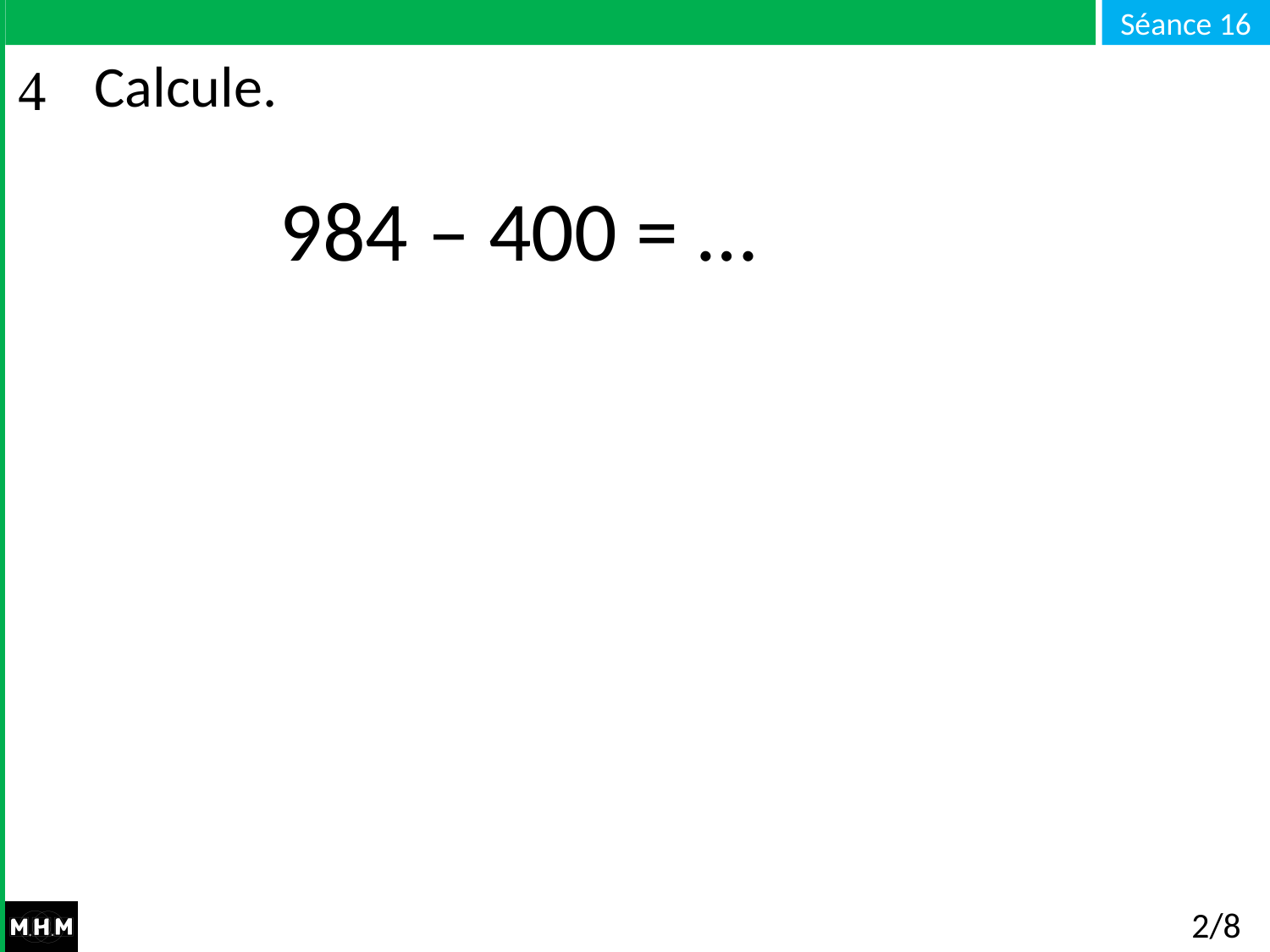

# Calcule.
984 – 400 = …
2/8